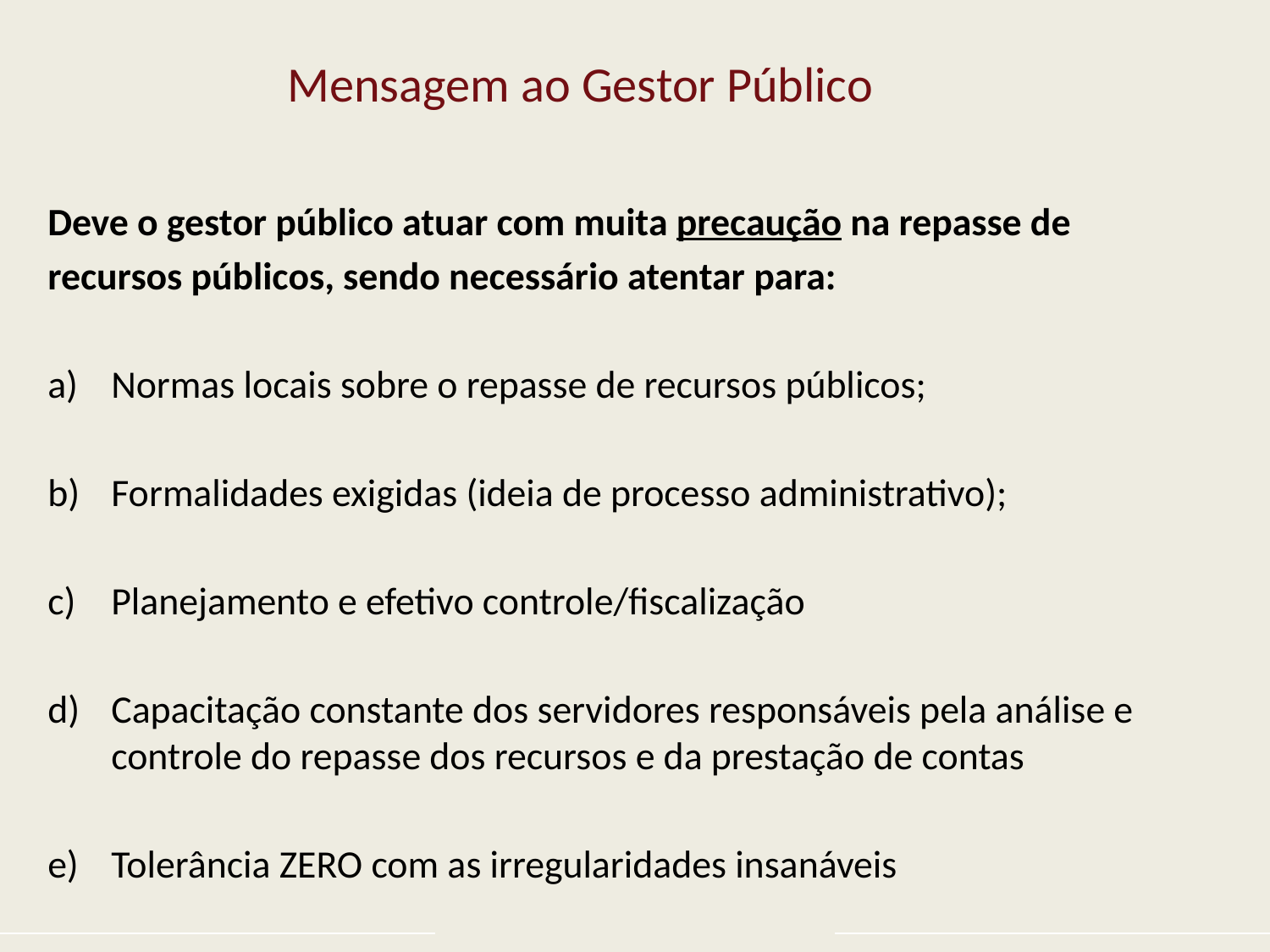

# Mensagem ao Gestor Público

Deve o gestor público atuar com muita precaução na repasse de
recursos públicos, sendo necessário atentar para:

Normas locais sobre o repasse de recursos públicos;

Formalidades exigidas (ideia de processo administrativo);

Planejamento e efetivo controle/fiscalização

Capacitação constante dos servidores responsáveis pela análise e controle do repasse dos recursos e da prestação de contas

Tolerância ZERO com as irregularidades insanáveis